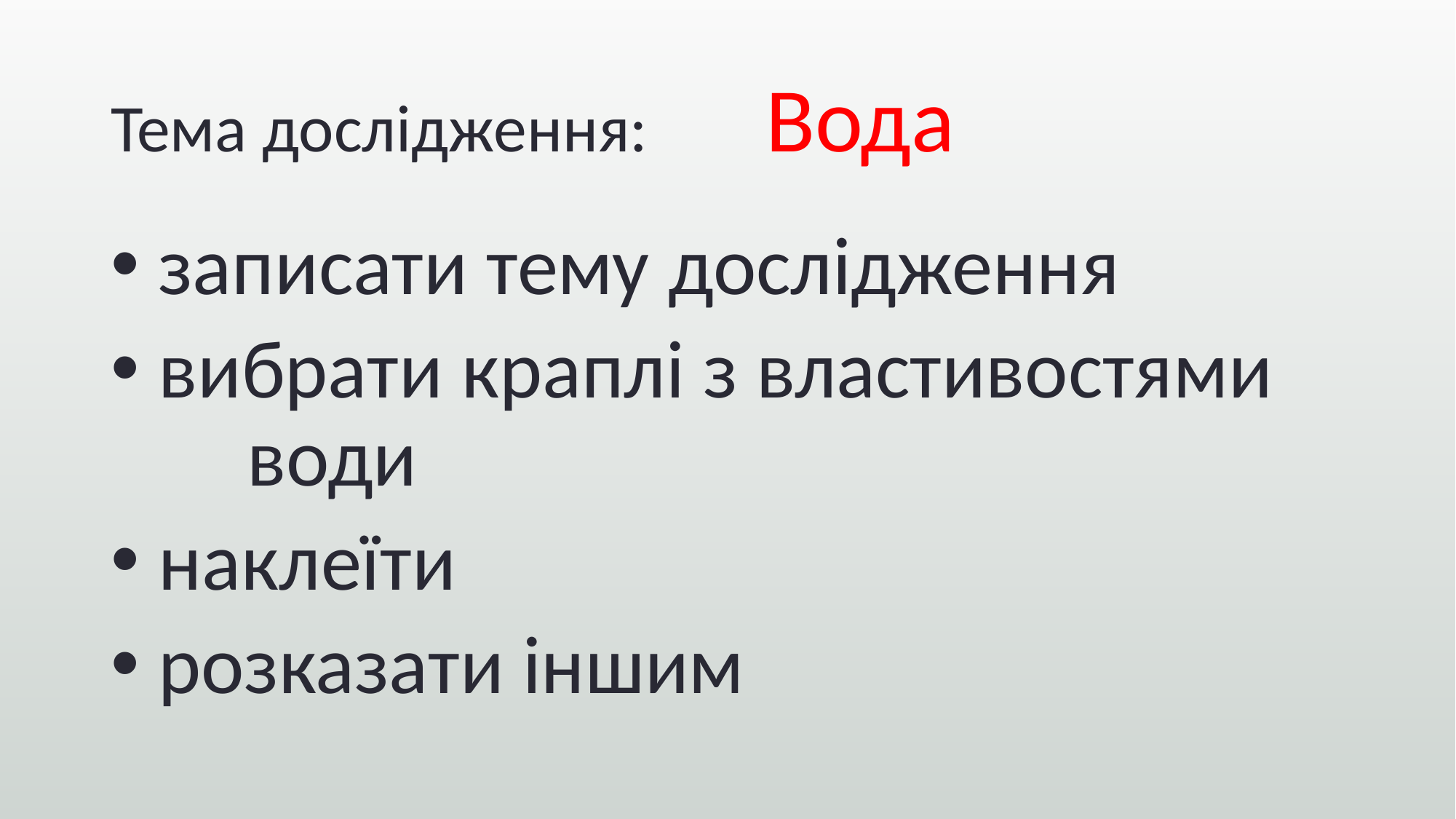

# Тема дослідження: 	Вода
 записати тему дослідження
 вибрати краплі з властивостями 		води
 наклеїти
 розказати іншим